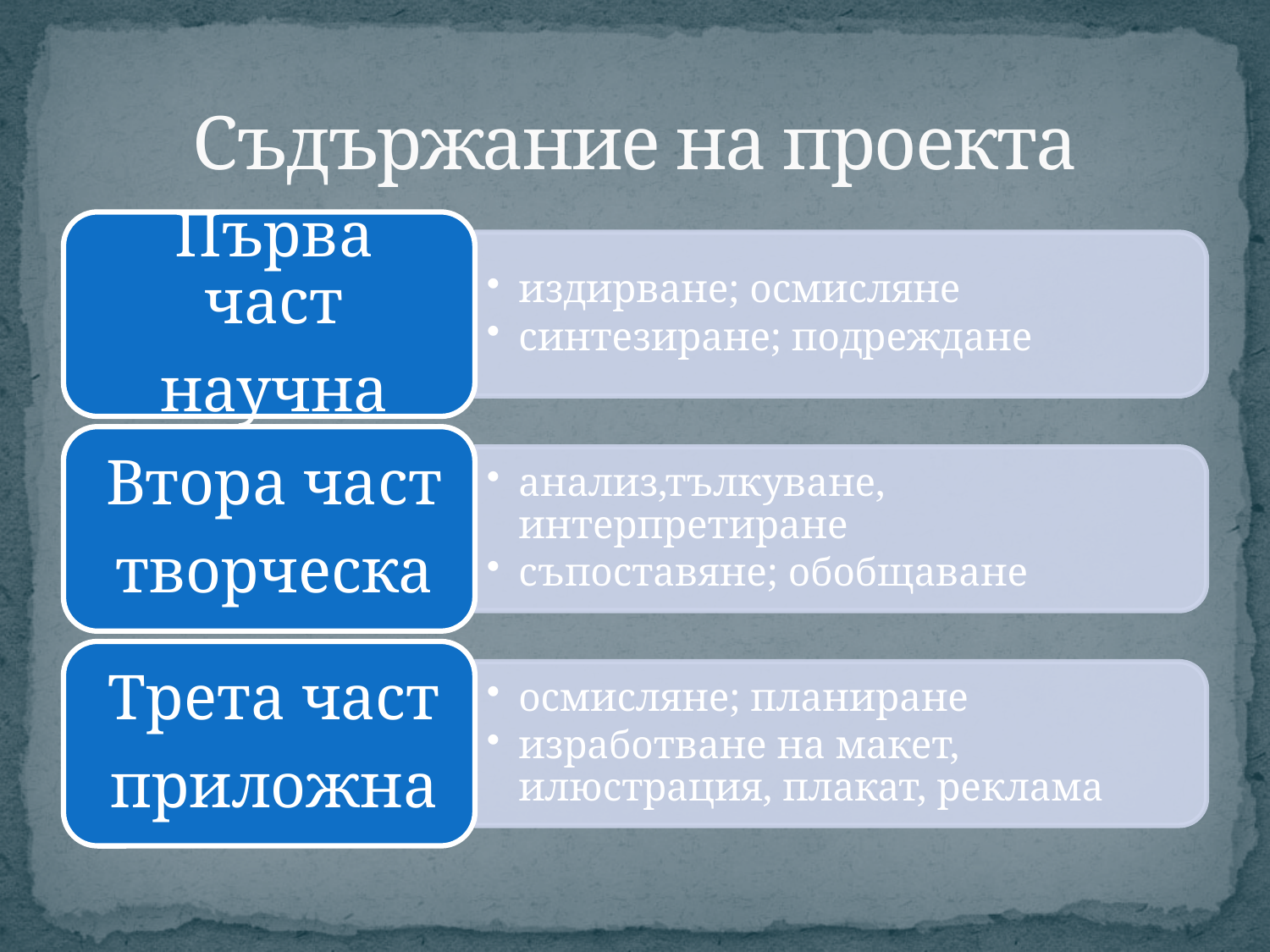

# Съдържание на проекта
издирване; осмисляне
синтезиране; подреждане
Първа част
научна
анализ,тълкуване, интерпретиране
съпоставяне; обобщаване
Втора част
творческа
осмисляне; планиране
изработване на макет, илюстрация, плакат, реклама
Трета част
приложна